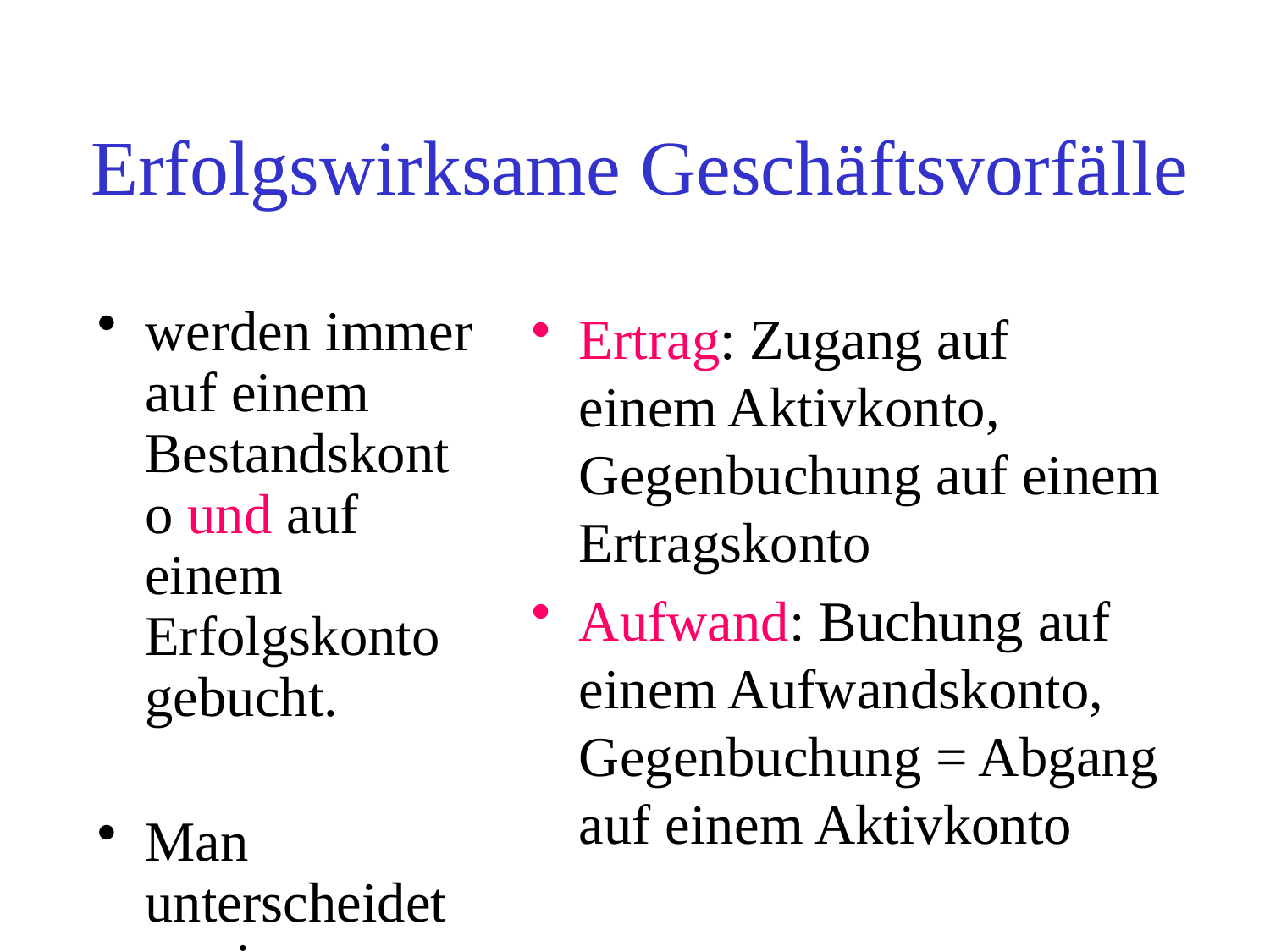

# Erfolgswirksame Geschäftsvorfälle
werden immer auf einem Bestandskonto und auf einem Erfolgskonto gebucht.

Man unterscheidet zwei Fallarten:
Ertrag: Zugang auf einem Aktivkonto, Gegenbuchung auf einem Ertragskonto
Aufwand: Buchung auf einem Aufwandskonto, Gegenbuchung = Abgang auf einem Aktivkonto